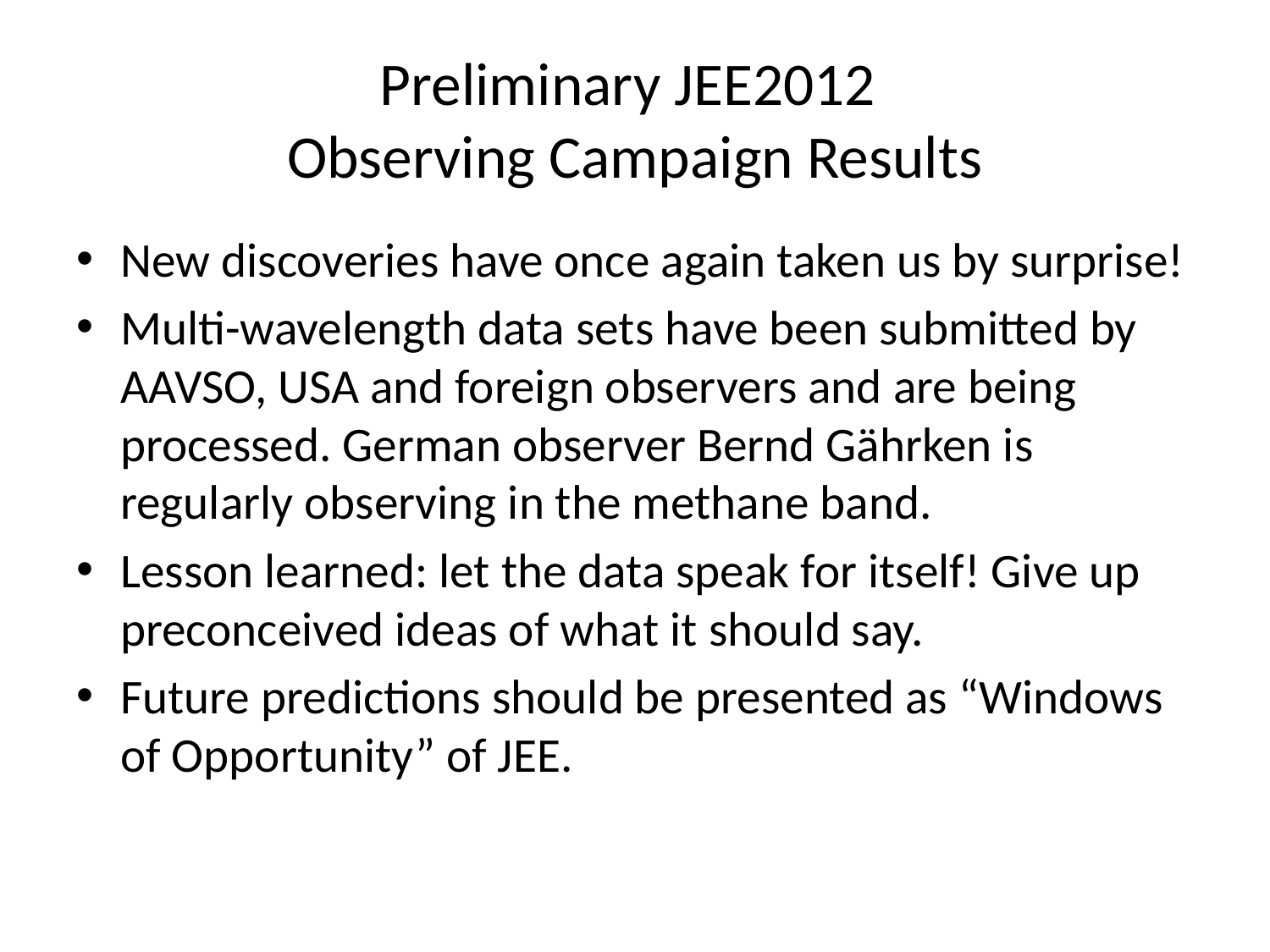

# Preliminary JEE2012 Observing Campaign Results
New discoveries have once again taken us by surprise!
Multi-wavelength data sets have been submitted by AAVSO, USA and foreign observers and are being processed. German observer Bernd Gährken is regularly observing in the methane band.
Lesson learned: let the data speak for itself! Give up preconceived ideas of what it should say.
Future predictions should be presented as “Windows of Opportunity” of JEE.